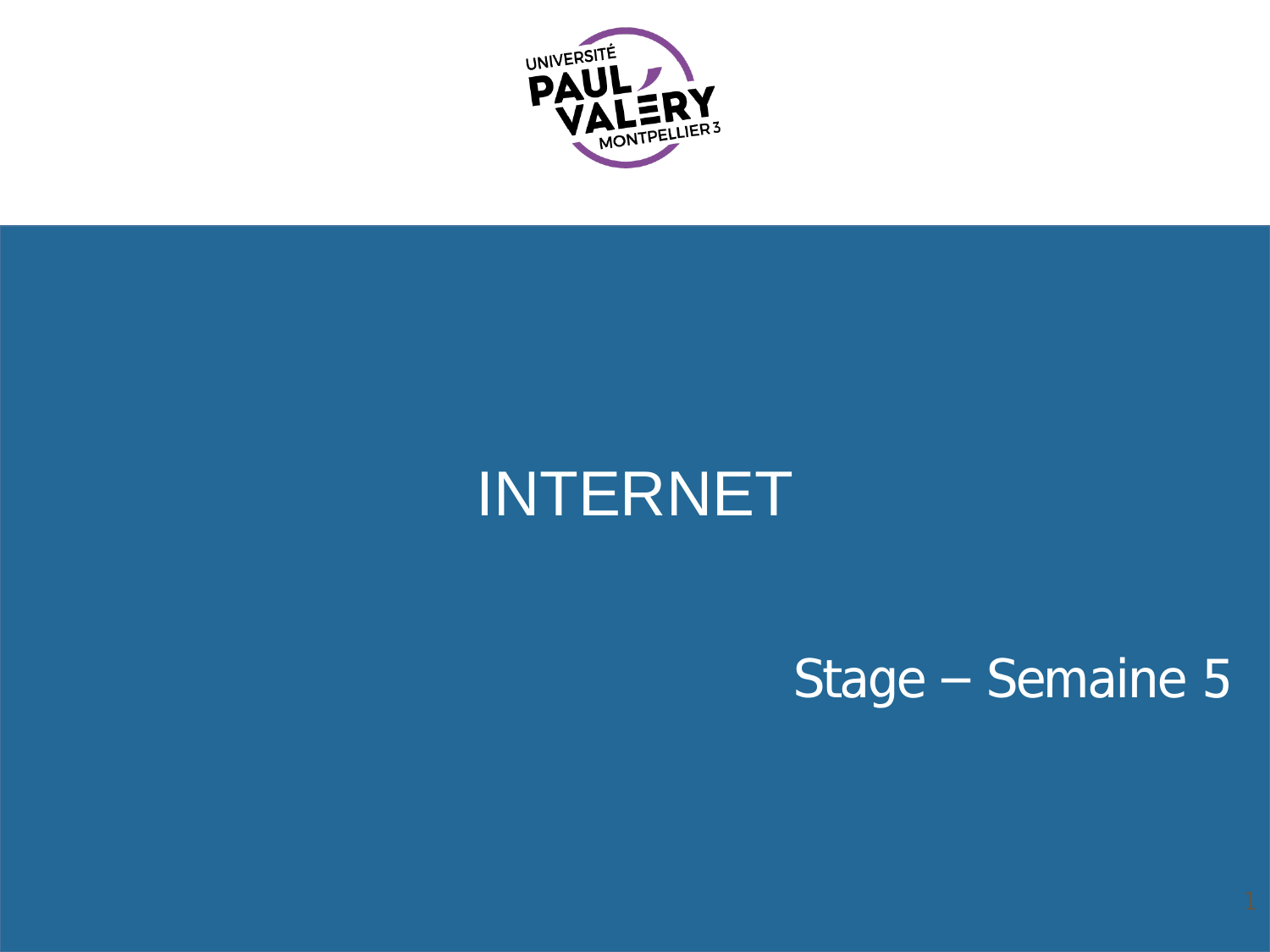

# Internet
Stage – Semaine 5
1